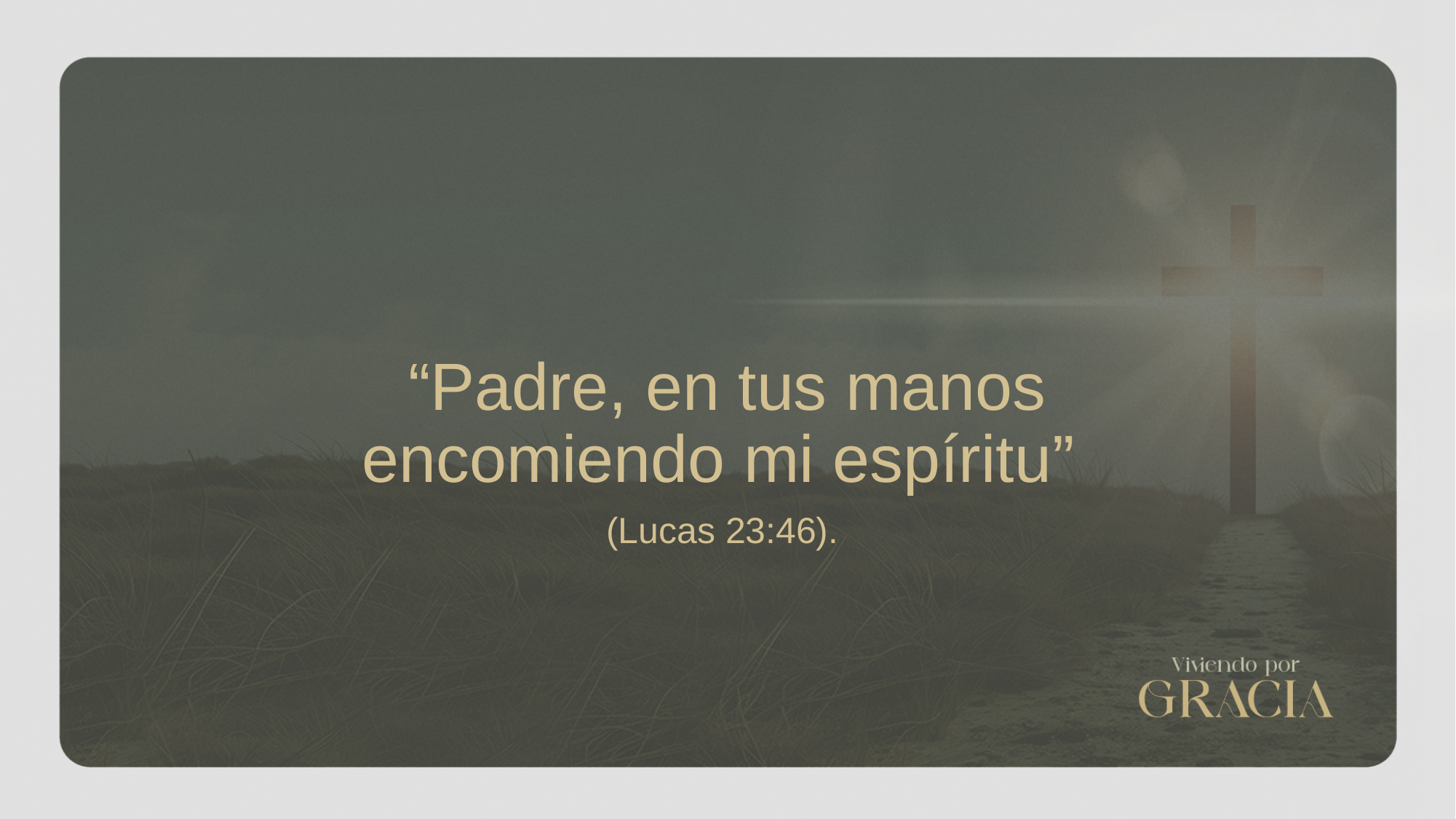

“Padre, en tus manos encomiendo mi espíritu”
(Lucas 23:46).